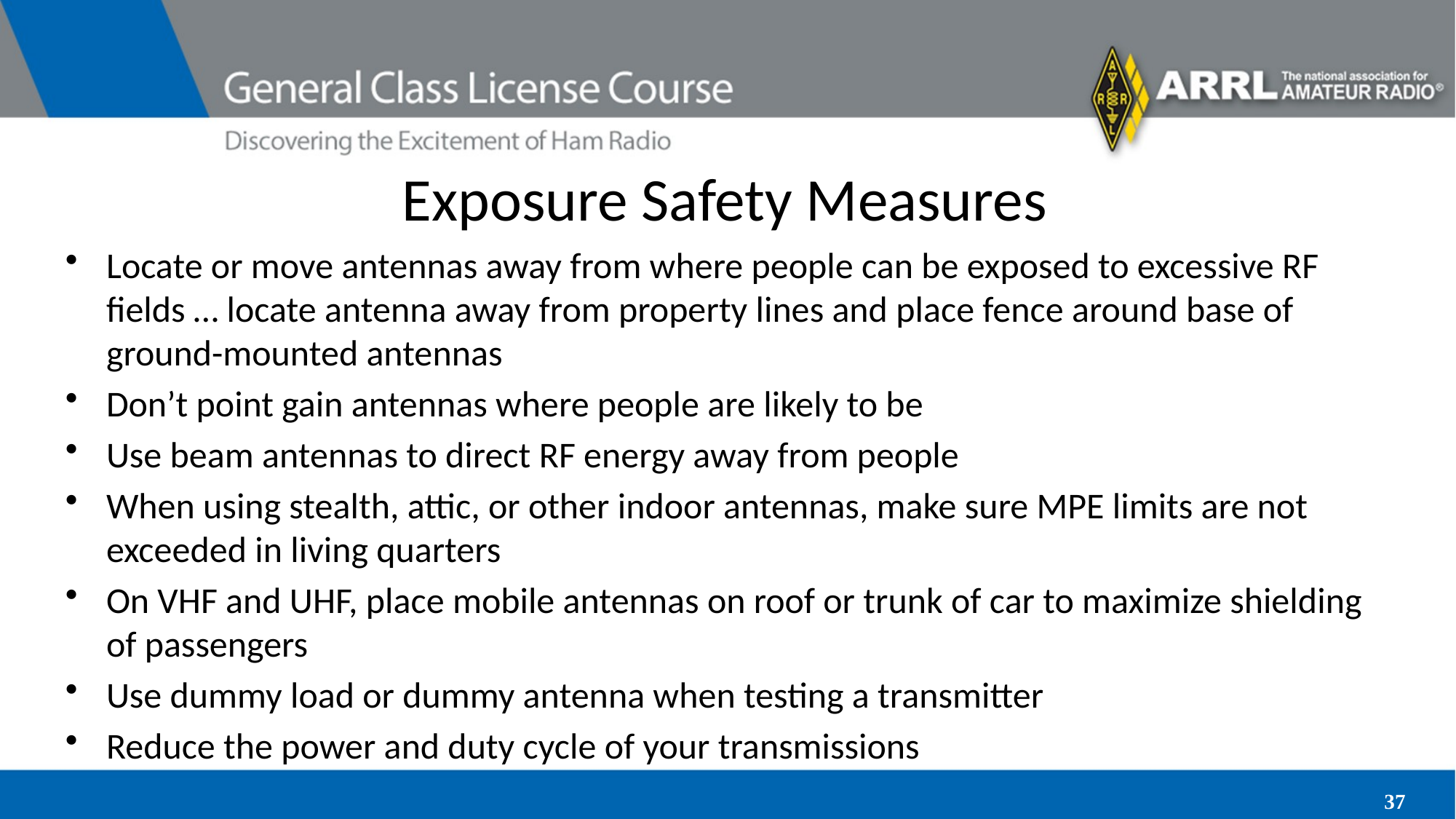

# Exposure Safety Measures
Locate or move antennas away from where people can be exposed to excessive RF fields … locate antenna away from property lines and place fence around base of ground-mounted antennas
Don’t point gain antennas where people are likely to be
Use beam antennas to direct RF energy away from people
When using stealth, attic, or other indoor antennas, make sure MPE limits are not exceeded in living quarters
On VHF and UHF, place mobile antennas on roof or trunk of car to maximize shielding of passengers
Use dummy load or dummy antenna when testing a transmitter
Reduce the power and duty cycle of your transmissions